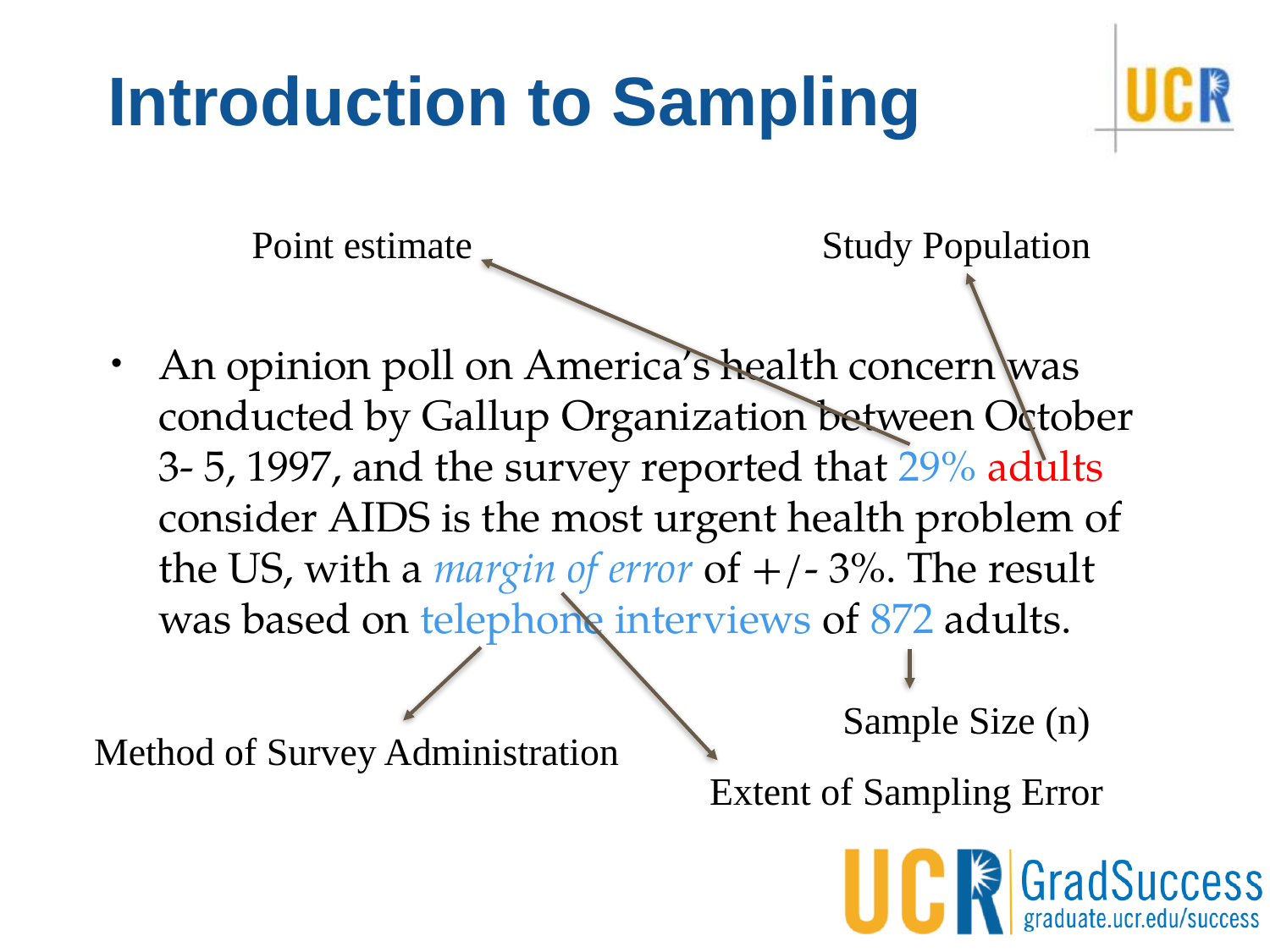

# Introduction to Sampling

An opinion poll on America’s health concern was conducted by Gallup Organization between October 3- 5, 1997, and the survey reported that 29% adults consider AIDS is the most urgent health problem of the US, with a margin of error of +/- 3%. The result was based on telephone interviews of 872 adults.
Point estimate
Study Population
Sample Size (n)
Method of Survey Administration
Extent of Sampling Error